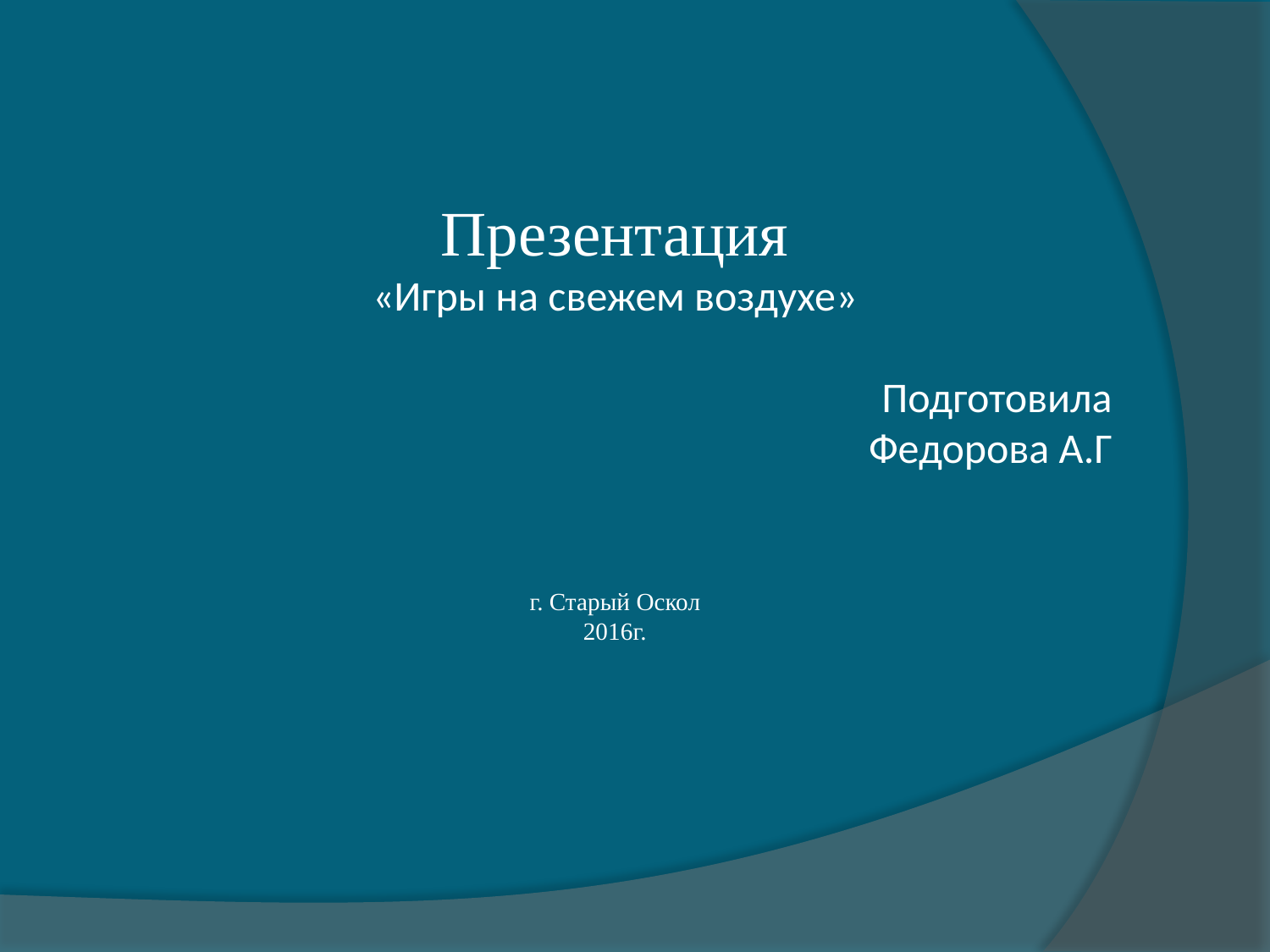

Презентация
«Игры на свежем воздухе»

Подготовила
Федорова А.Г

г. Старый Оскол
2016г.